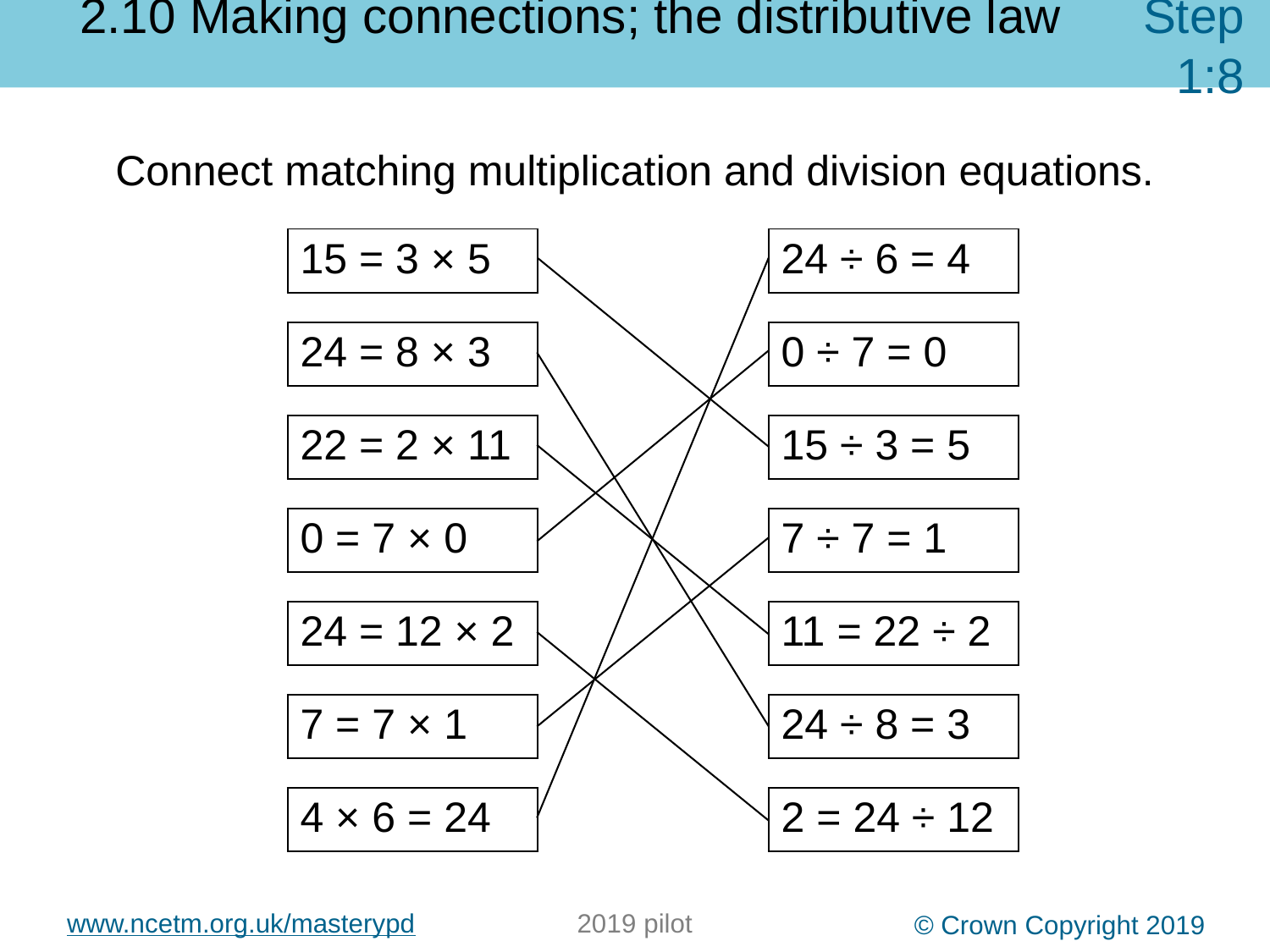

2.10 Making connections; the distributive law	Step 1:8
Connect matching multiplication and division equations.
| 15 = 3 × 5 |  | 24 ÷ 6 = 4 |
| --- | --- | --- |
|  |  |  |
| 24 = 8 × 3 |  | 0 ÷ 7 = 0 |
|  |  |  |
| 22 = 2 × 11 |  | 15 ÷ 3 = 5 |
|  |  |  |
| 0 = 7 × 0 |  | 7 ÷ 7 = 1 |
|  |  |  |
| 24 = 12 × 2 |  | 11 = 22 ÷ 2 |
|  |  |  |
| 7 = 7 × 1 |  | 24 ÷ 8 = 3 |
|  |  |  |
| 4 × 6 = 24 |  | 2 = 24 ÷ 12 |